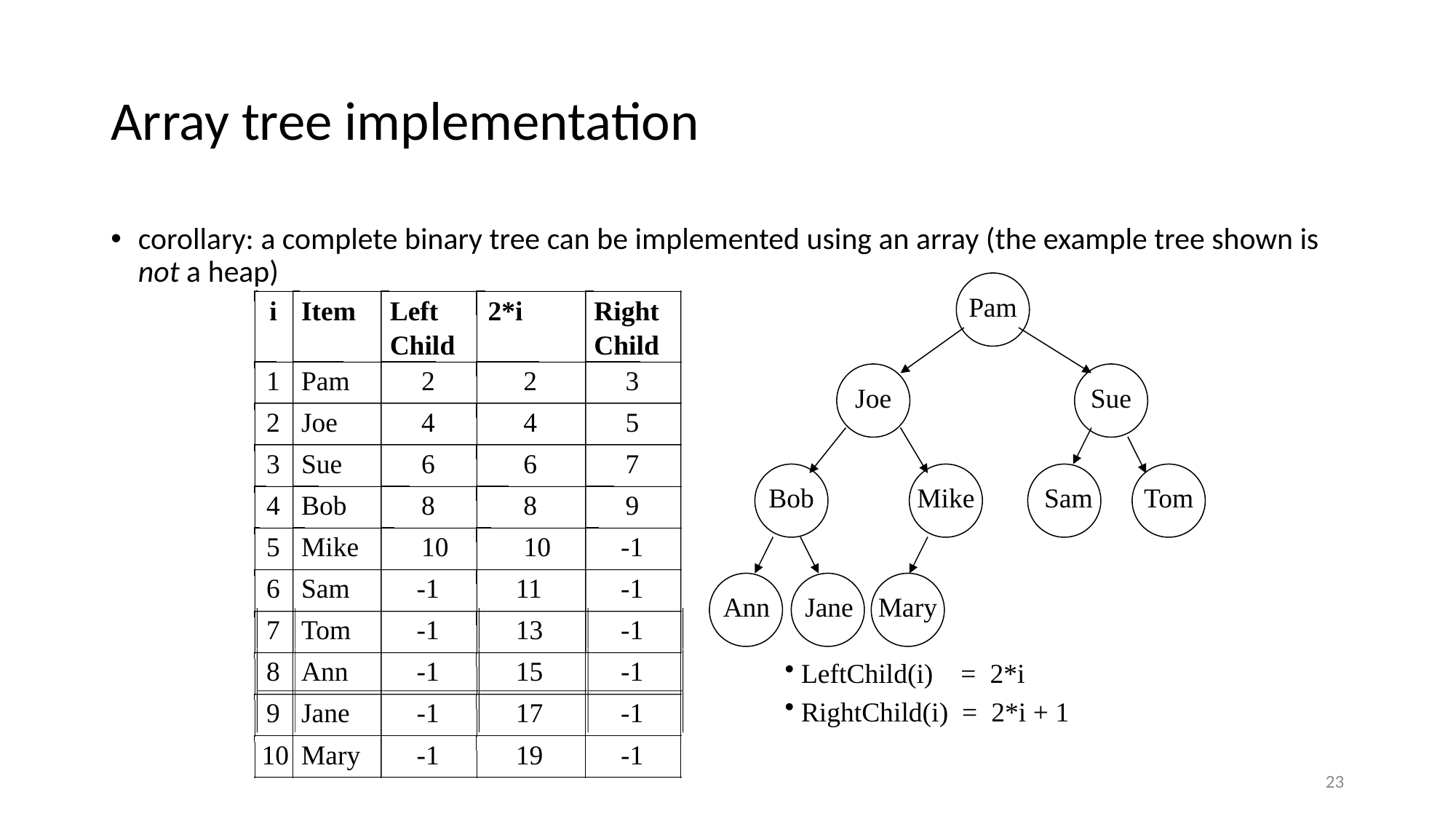

# Array tree implementation
corollary: a complete binary tree can be implemented using an array (the example tree shown is not a heap)

Pam

Joe

Sue

Bob

Mike

Sam

Tom

Ann

Jane

Mary

i
Item
Left
2*i
Right
Child
Child

1
Pam
2
2
3

2
Joe
4
4
5

3
Sue
6
6
7

4
Bob
8
8
9

5
Mike
10
10
-1

6
Sam
-1
11
-1

7
Tom
-1
13
-1

8
Ann
-1
15
-1

9
Jane
-1
17
-1

10
Mary
-1
19
-1

 LeftChild(i)    =  2*i
 RightChild(i)  =  2*i + 1

23